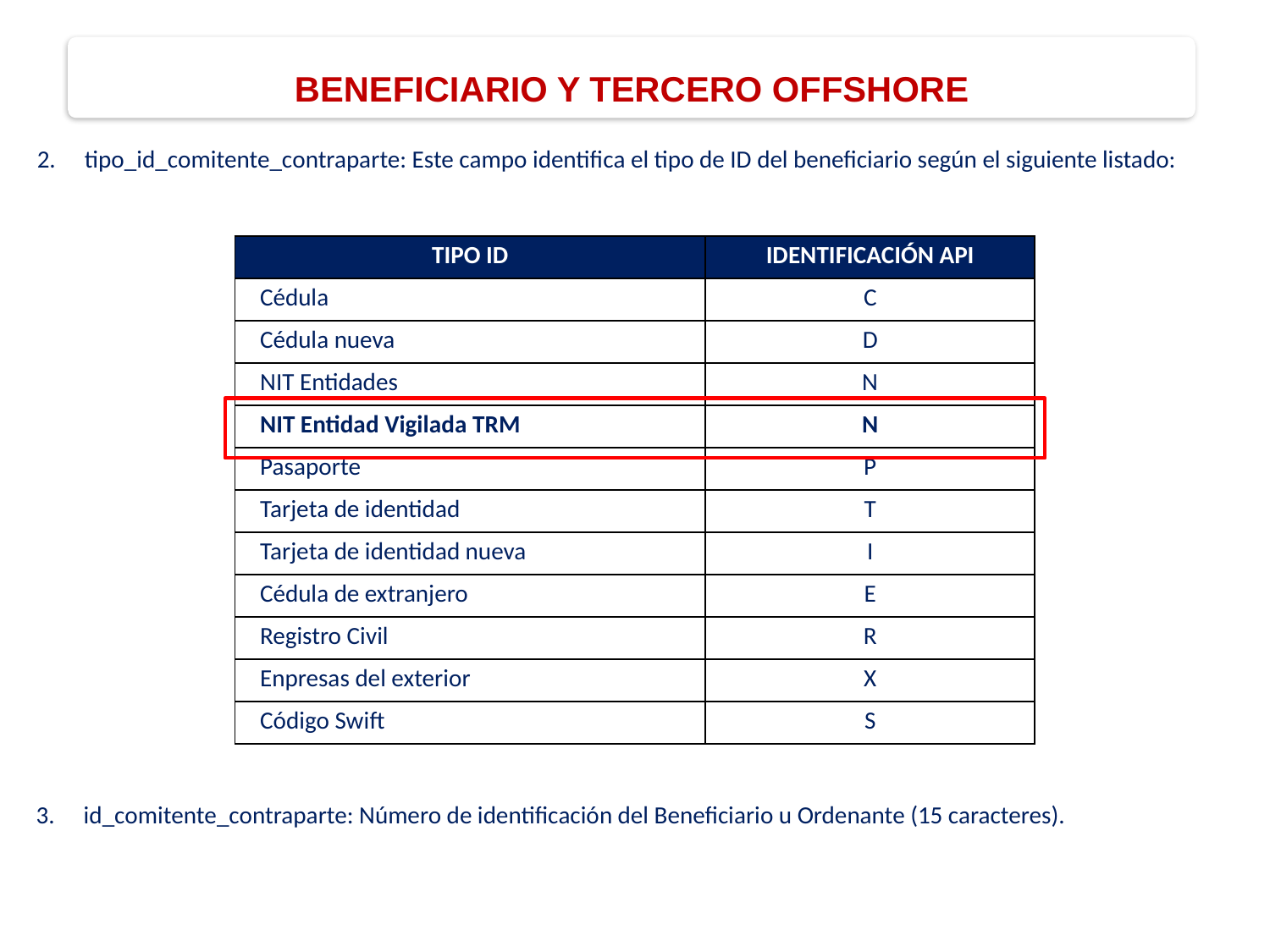

BENEFICIARIO Y TERCERO OFFSHORE
tipo_id_comitente_contraparte: Este campo identifica el tipo de ID del beneficiario según el siguiente listado:
| TIPO ID | IDENTIFICACIÓN API |
| --- | --- |
| Cédula | C |
| Cédula nueva | D |
| NIT Entidades | N |
| NIT Entidad Vigilada TRM | N |
| Pasaporte | P |
| Tarjeta de identidad | T |
| Tarjeta de identidad nueva | I |
| Cédula de extranjero | E |
| Registro Civil | R |
| Enpresas del exterior | X |
| Código Swift | S |

id_comitente_contraparte: Número de identificación del Beneficiario u Ordenante (15 caracteres).